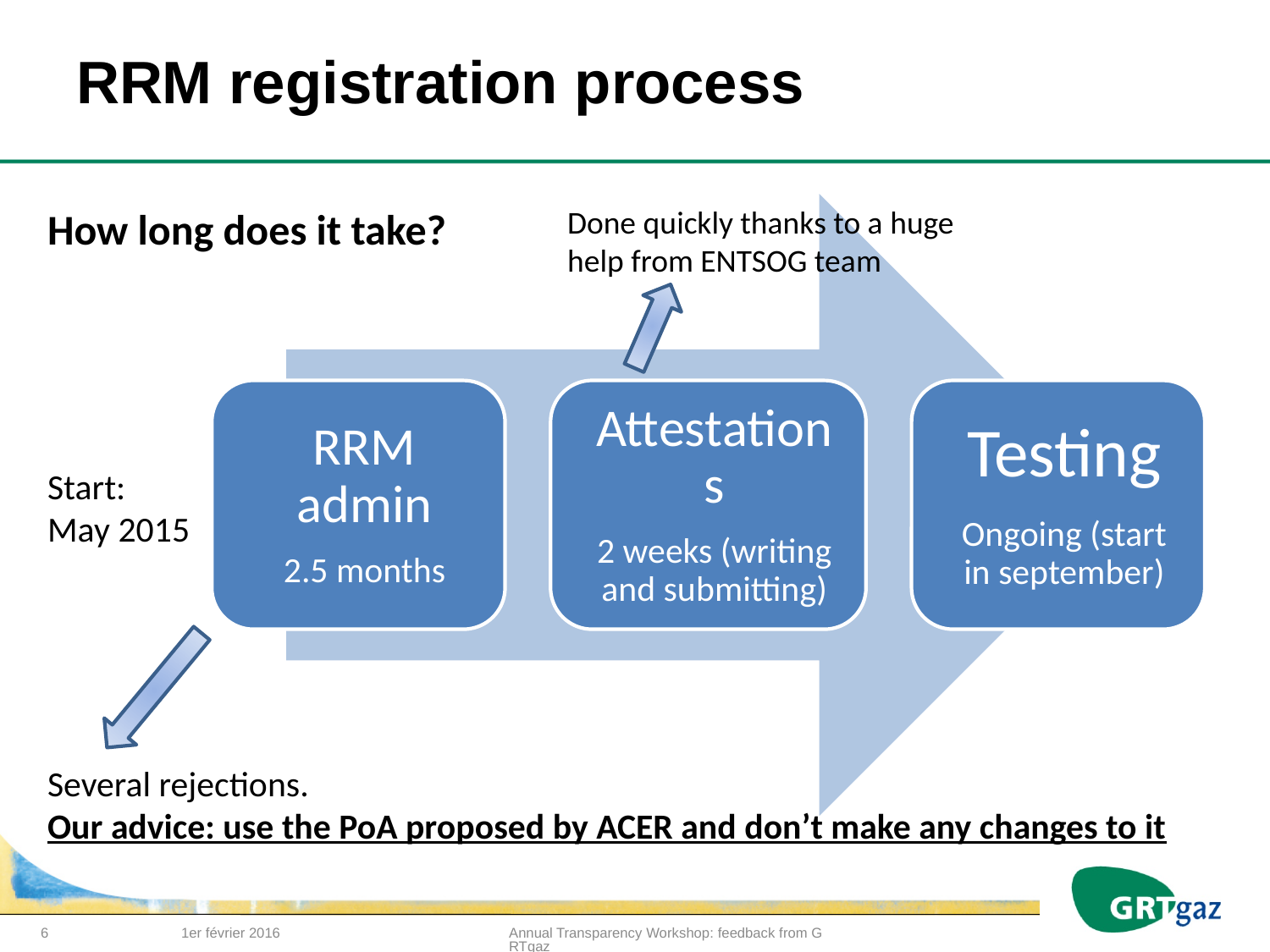

# RRM registration process
RRM admin
2.5 months
Attestations
2 weeks (writing and submitting)
Testing
Ongoing (start in september)
How long does it take?

Start:
May 2015

Several rejections.
Our advice: use the PoA proposed by ACER and don’t make any changes to it

Done quickly thanks to a huge help from ENTSOG team

6
1er février 2016
Annual Transparency Workshop: feedback from GRTgaz